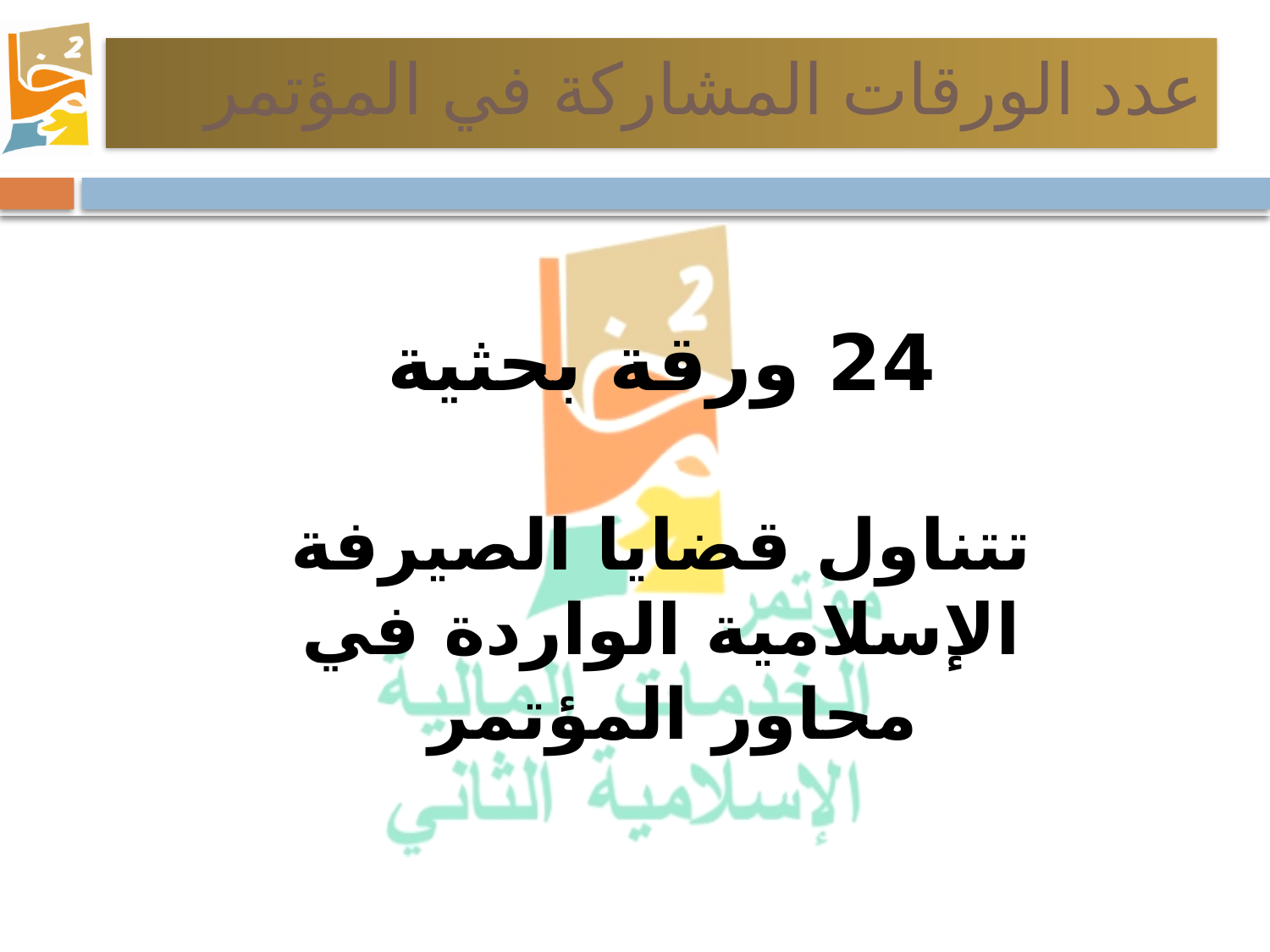

عدد الورقات المشاركة في المؤتمر
24 ورقة بحثية

تتناول قضايا الصيرفة الإسلامية الواردة في محاور المؤتمر